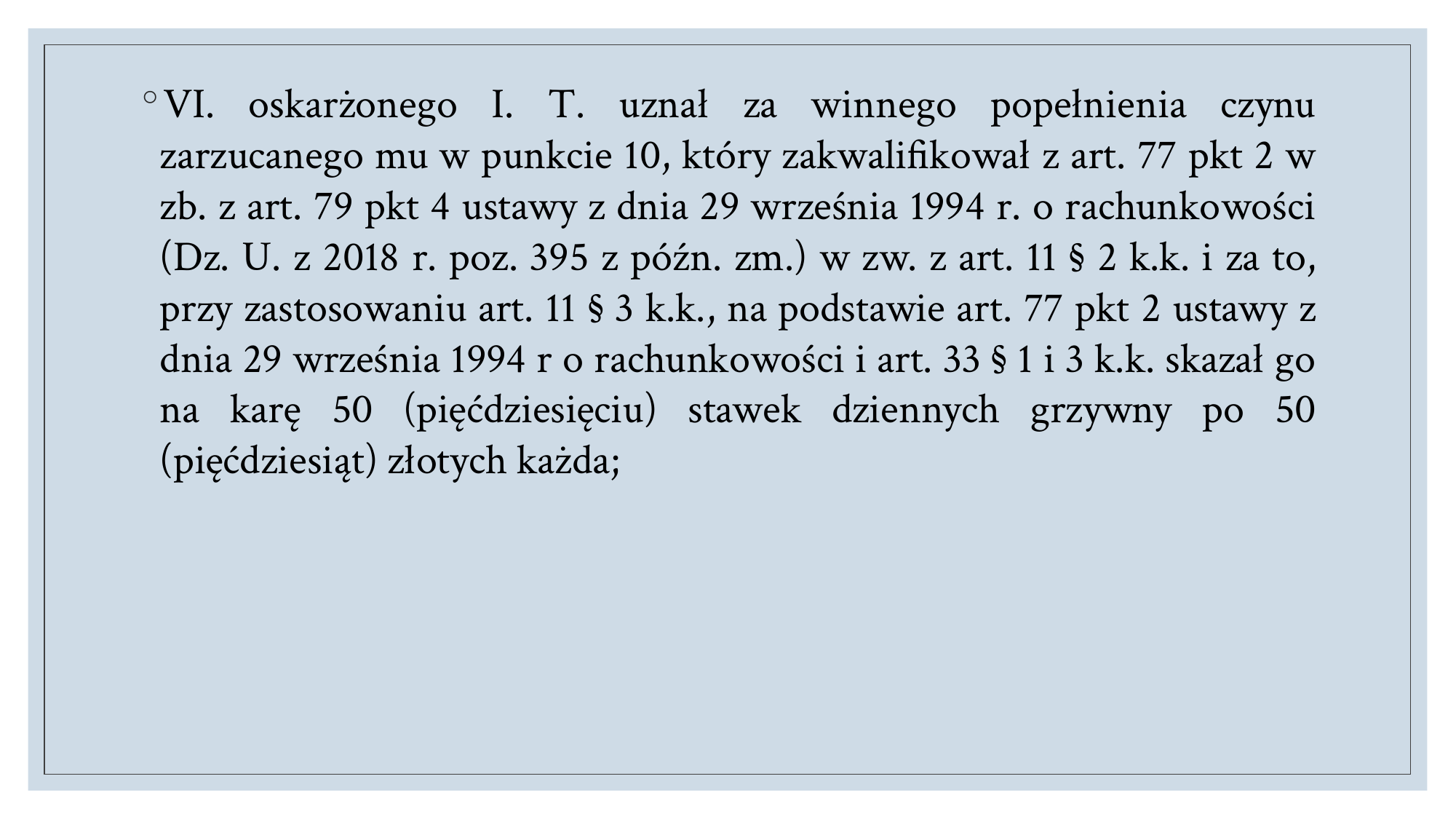

VI. oskarżonego I. T. uznał za winnego popełnienia czynu zarzucanego mu w punkcie 10, który zakwalifikował z art. 77 pkt 2 w zb. z art. 79 pkt 4 ustawy z dnia 29 września 1994 r. o rachunkowości (Dz. U. z 2018 r. poz. 395 z późn. zm.) w zw. z art. 11 § 2 k.k. i za to, przy zastosowaniu art. 11 § 3 k.k., na podstawie art. 77 pkt 2 ustawy z dnia 29 września 1994 r o rachunkowości i art. 33 § 1 i 3 k.k. skazał go na karę 50 (pięćdziesięciu) stawek dziennych grzywny po 50 (pięćdziesiąt) złotych każda;